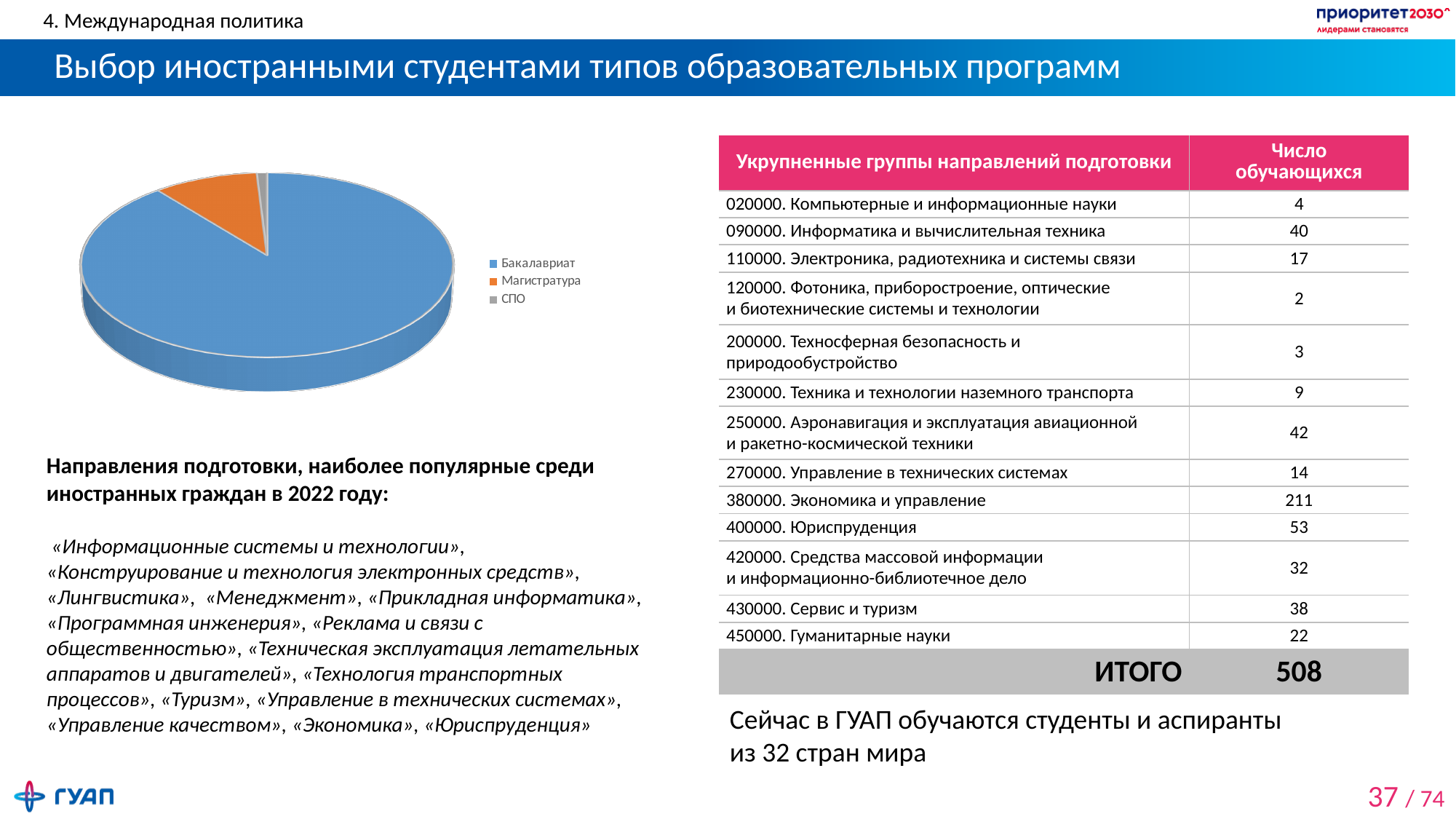

4. Международная политика
# Выбор иностранными студентами типов образовательных программ

[unsupported chart]

| Укрупненные группы направлений подготовки | Число обучающихся |
| --- | --- |
| 020000. Компьютерные и информационные науки | 4 |
| 090000. Информатика и вычислительная техника | 40 |
| 110000. Электроника, радиотехника и системы связи | 17 |
| 120000. Фотоника, приборостроение, оптические и биотехнические системы и технологии | 2 |
| 200000. Техносферная безопасность и природообустройство | 3 |
| 230000. Техника и технологии наземного транспорта | 9 |
| 250000. Аэронавигация и эксплуатация авиационной и ракетно-космической техники | 42 |
| 270000. Управление в технических системах | 14 |
| 380000. Экономика и управление | 211 |
| 400000. Юриспруденция | 53 |
| 420000. Средства массовой информации и информационно-библиотечное дело | 32 |
| 430000. Сервис и туризм | 38 |
| 450000. Гуманитарные науки | 22 |
| ИТОГО | 508 |
Направления подготовки, наиболее популярные среди иностранных граждан в 2022 году:

 «Информационные системы и технологии», «Конструирование и технология электронных средств», «Лингвистика»,  «Менеджмент», «Прикладная информатика», «Программная инженерия», «Реклама и связи с общественностью», «Техническая эксплуатация летательных аппаратов и двигателей», «Технология транспортных процессов», «Туризм», «Управление в технических системах», «Управление качеством», «Экономика», «Юриспруденция»
Сейчас в ГУАП обучаются студенты и аспиранты
из 32 стран мира